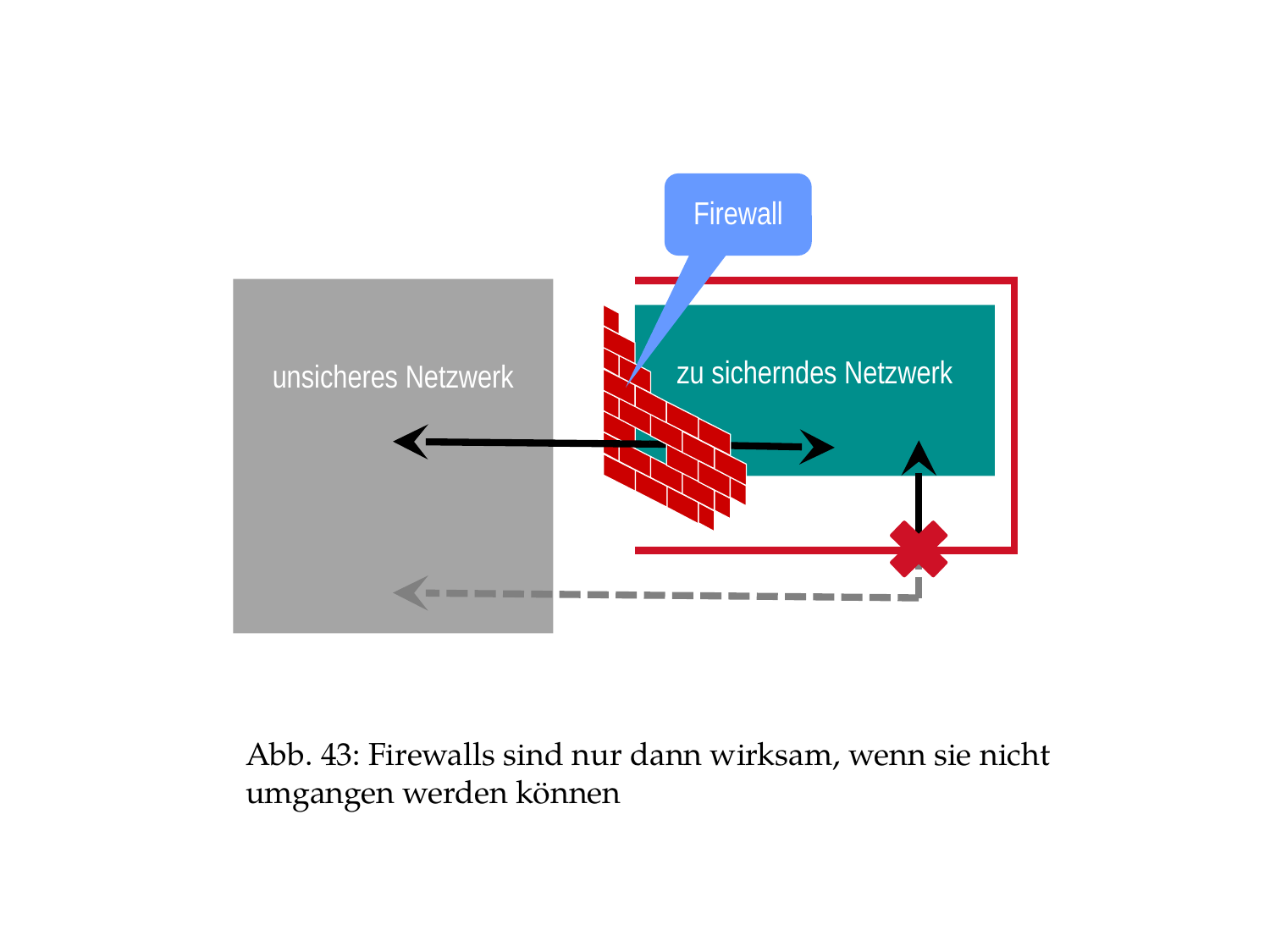

Firewall
unsicheres Netzwerk

zu sicherndes Netzwerk

Abb. 43: Firewalls sind nur dann wirksam, wenn sie nicht umgangen werden können